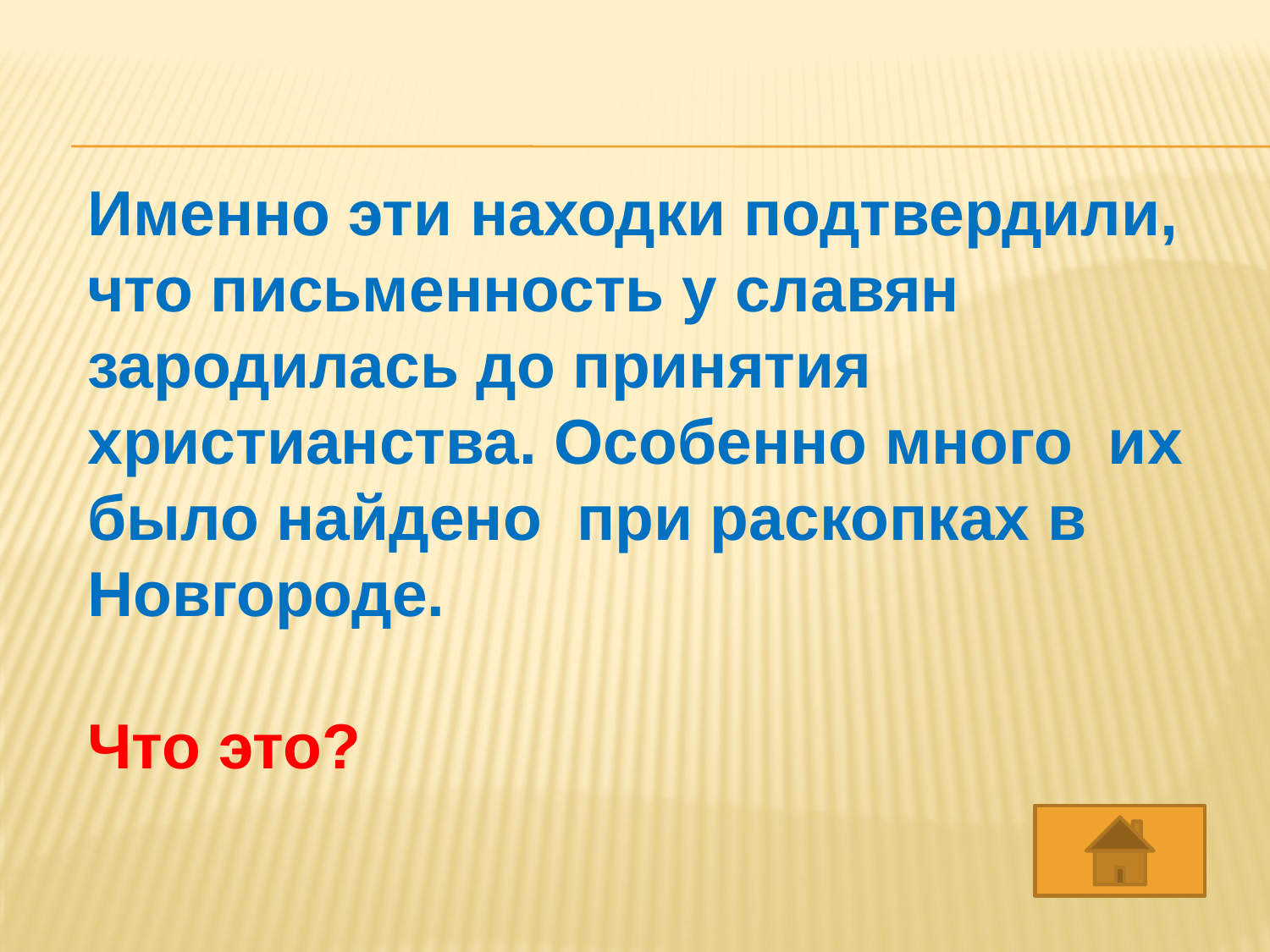

#
Именно эти находки подтвердили,  что письменность у славян зародилась до принятия христианства. Особенно много  их было найдено  при раскопках в Новгороде.

Что это?